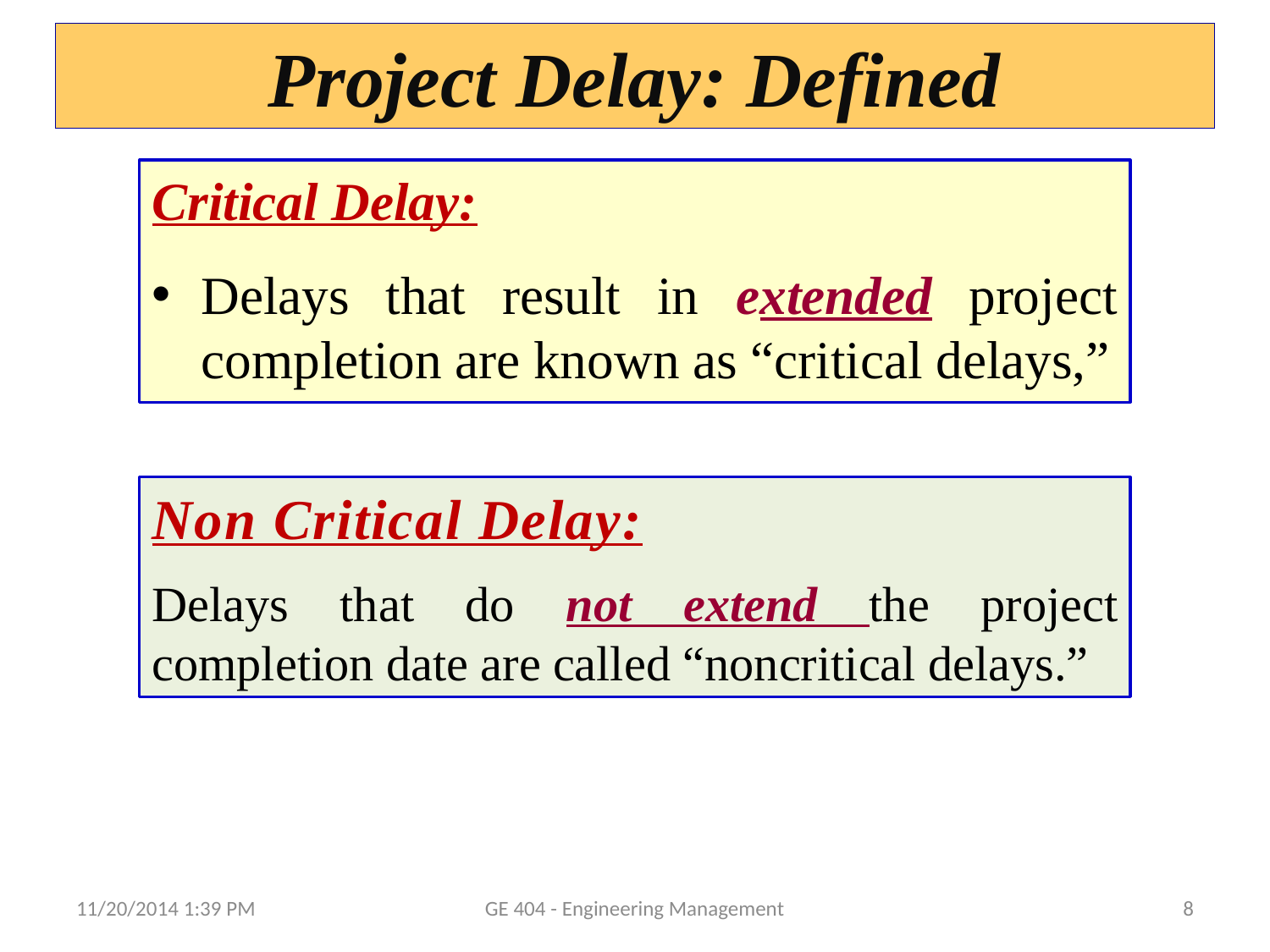

# Project Delay: Defined
Critical Delay:
Delays that result in extended project completion are known as “critical delays,”
Non Critical Delay:
Delays that do not extend the project completion date are called “noncritical delays.”
11/20/2014 1:39 PM
GE 404 - Engineering Management
8